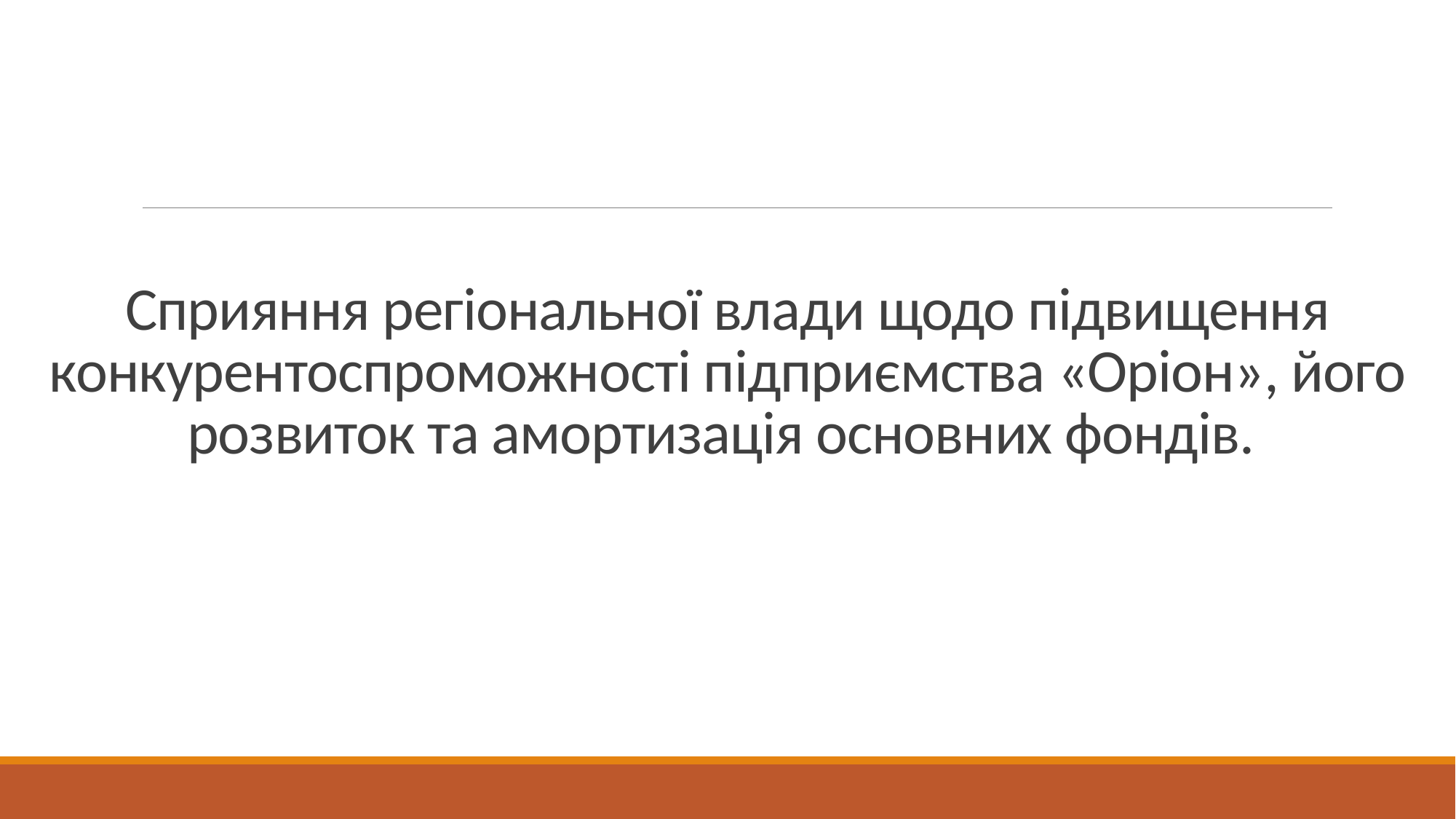

# Сприяння регіональної влади щодо підвищення конкурентоспроможності підприємства «Оріон», його розвиток та амортизація основних фондів.